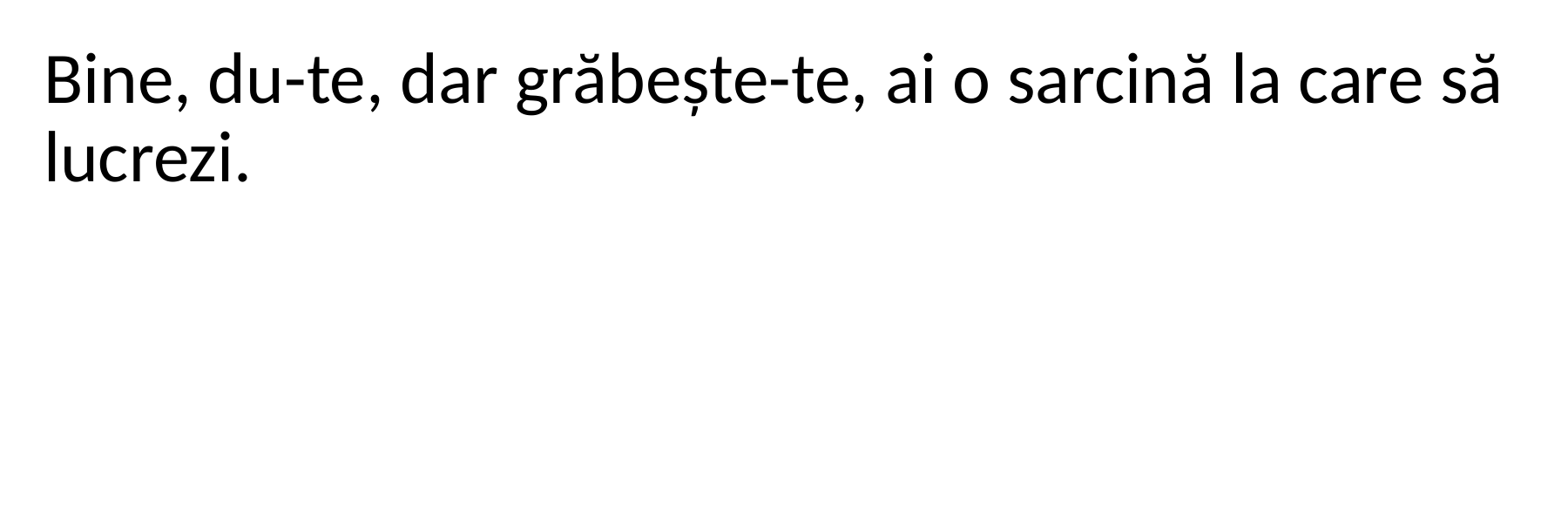

Bine, du-te, dar grăbește-te, ai o sarcină la care să lucrezi.